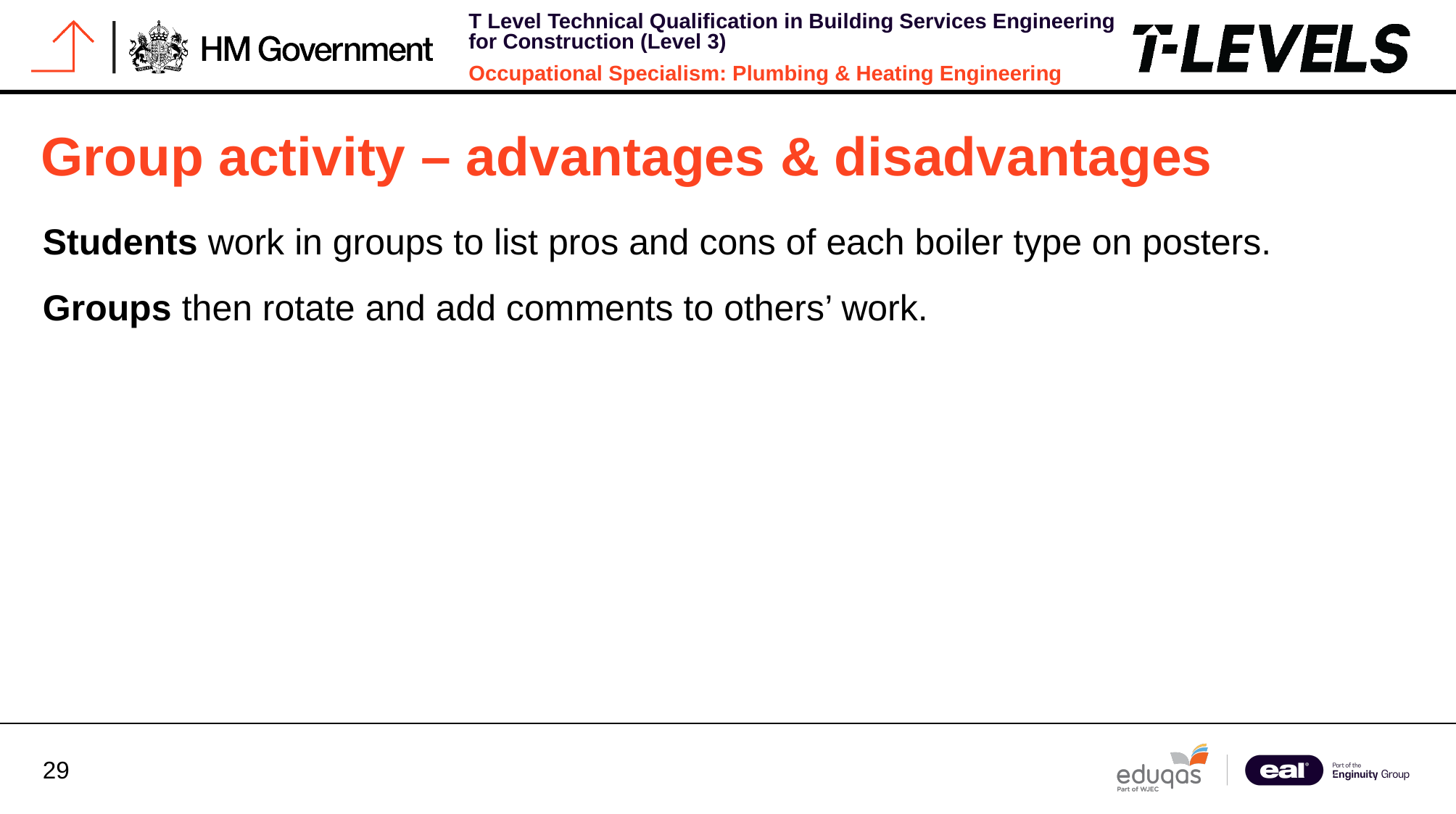

# Group activity – advantages & disadvantages
Students work in groups to list pros and cons of each boiler type on posters.
Groups then rotate and add comments to others’ work.